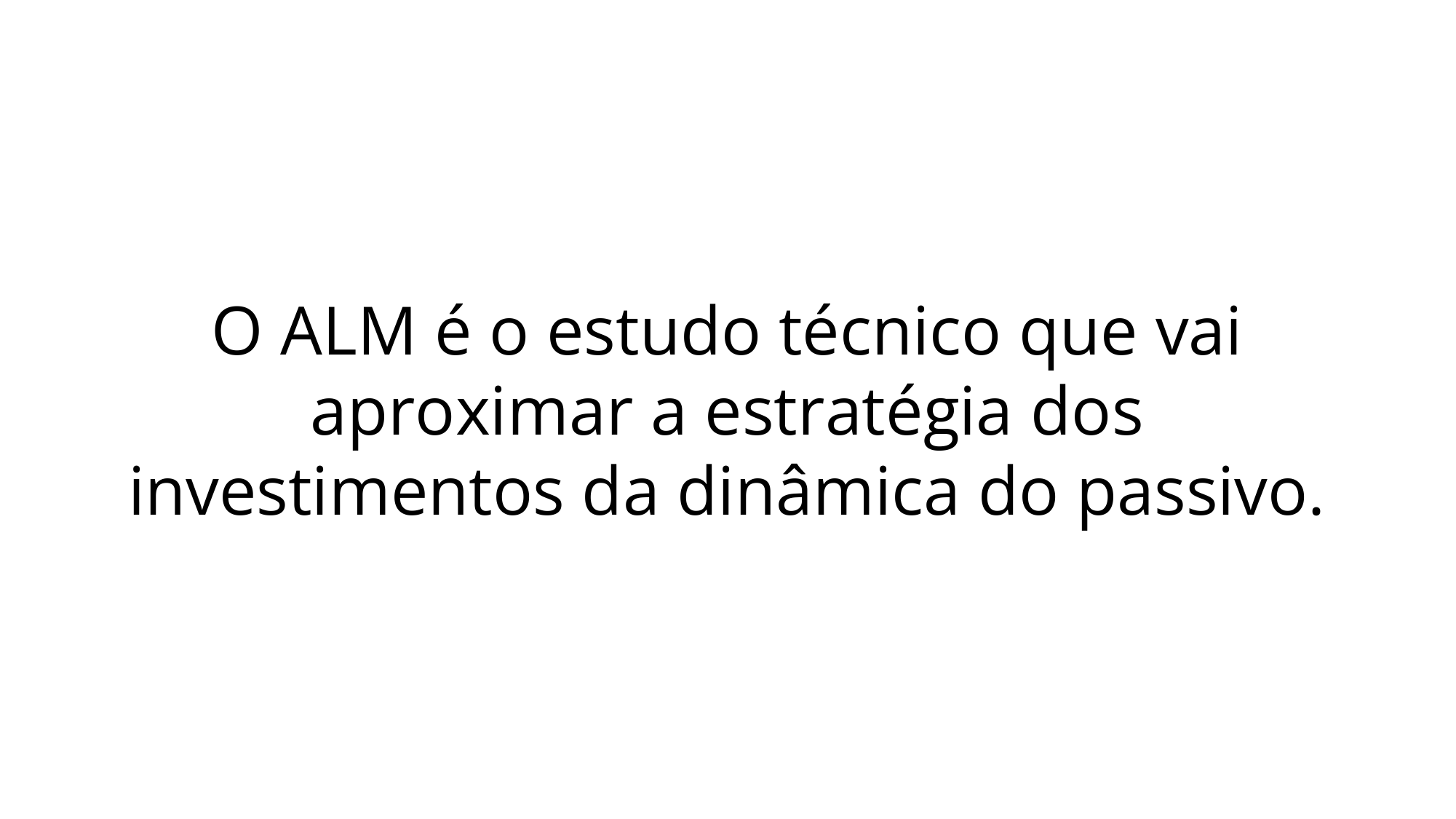

O ALM é o estudo técnico que vai aproximar a estratégia dos investimentos da dinâmica do passivo.